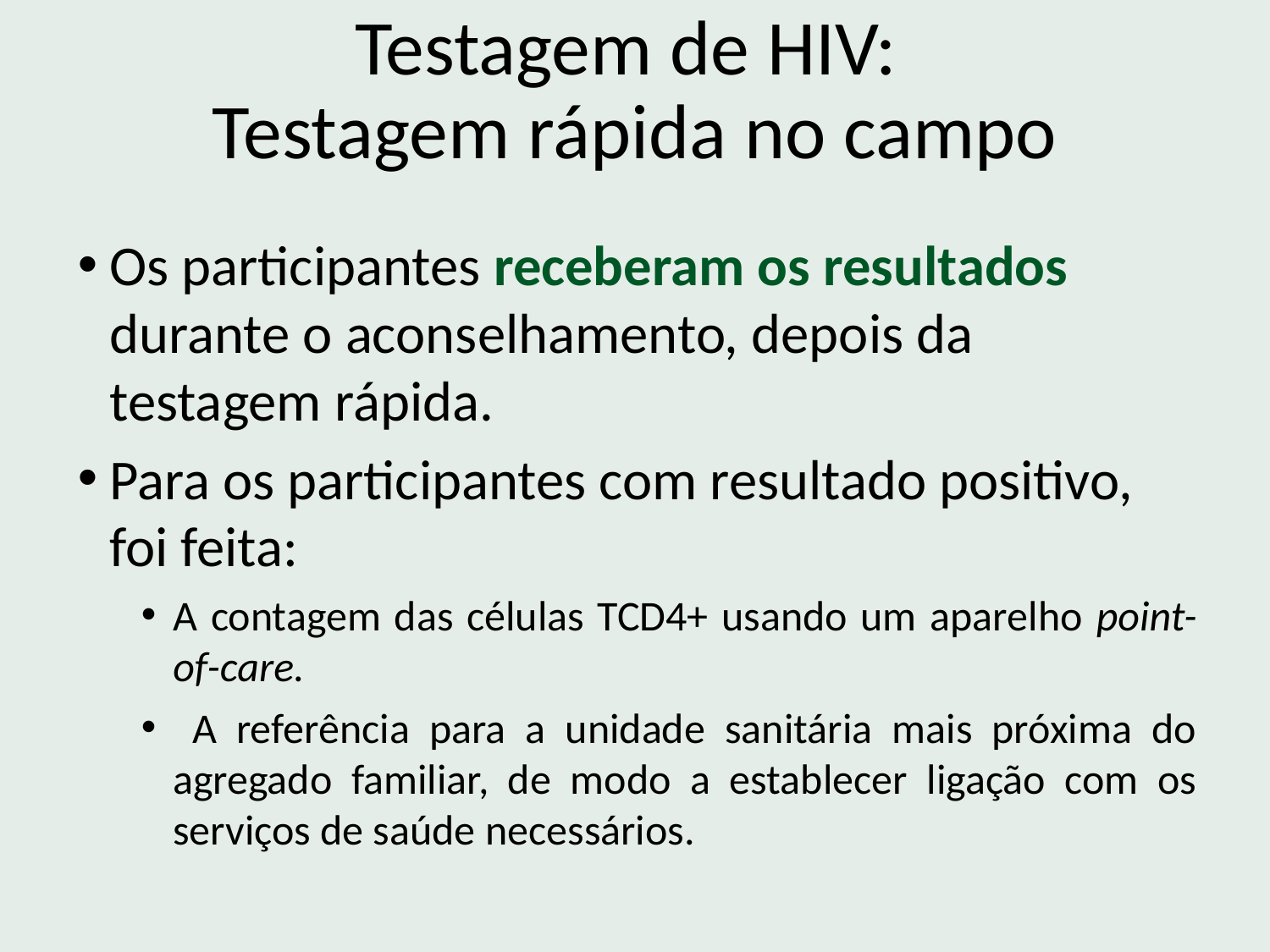

# Testagem de HIV: Testagem rápida no campo
Os participantes receberam os resultados durante o aconselhamento, depois da testagem rápida.
Para os participantes com resultado positivo, foi feita:
A contagem das células TCD4+ usando um aparelho point-of-care.
 A referência para a unidade sanitária mais próxima do agregado familiar, de modo a establecer ligação com os serviços de saúde necessários.